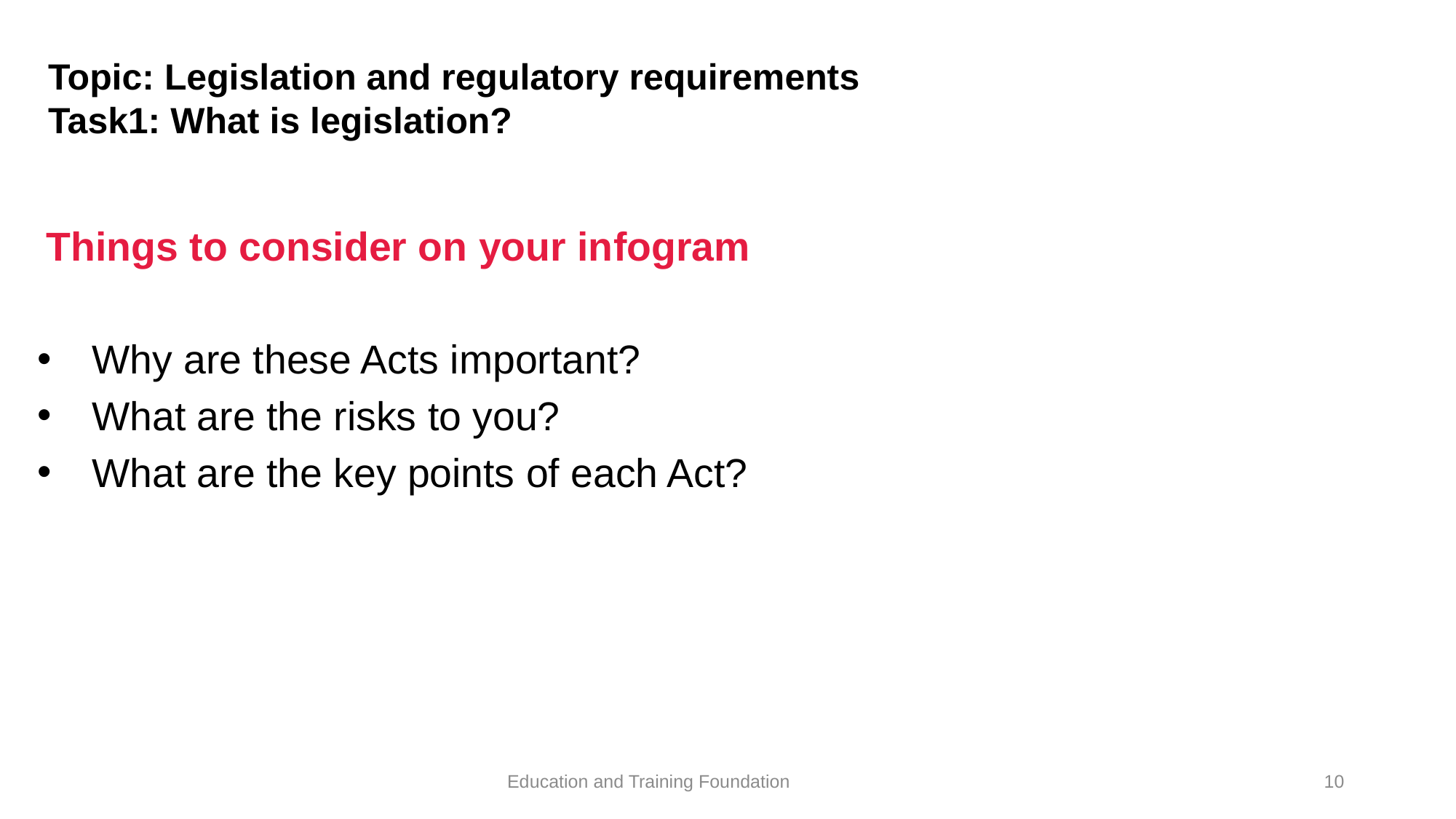

Topic: Legislation and regulatory requirements
Task1: What is legislation?

 Things to consider on your infogram

Why are these Acts important?
What are the risks to you?
What are the key points of each Act?

#
10
Education and Training Foundation